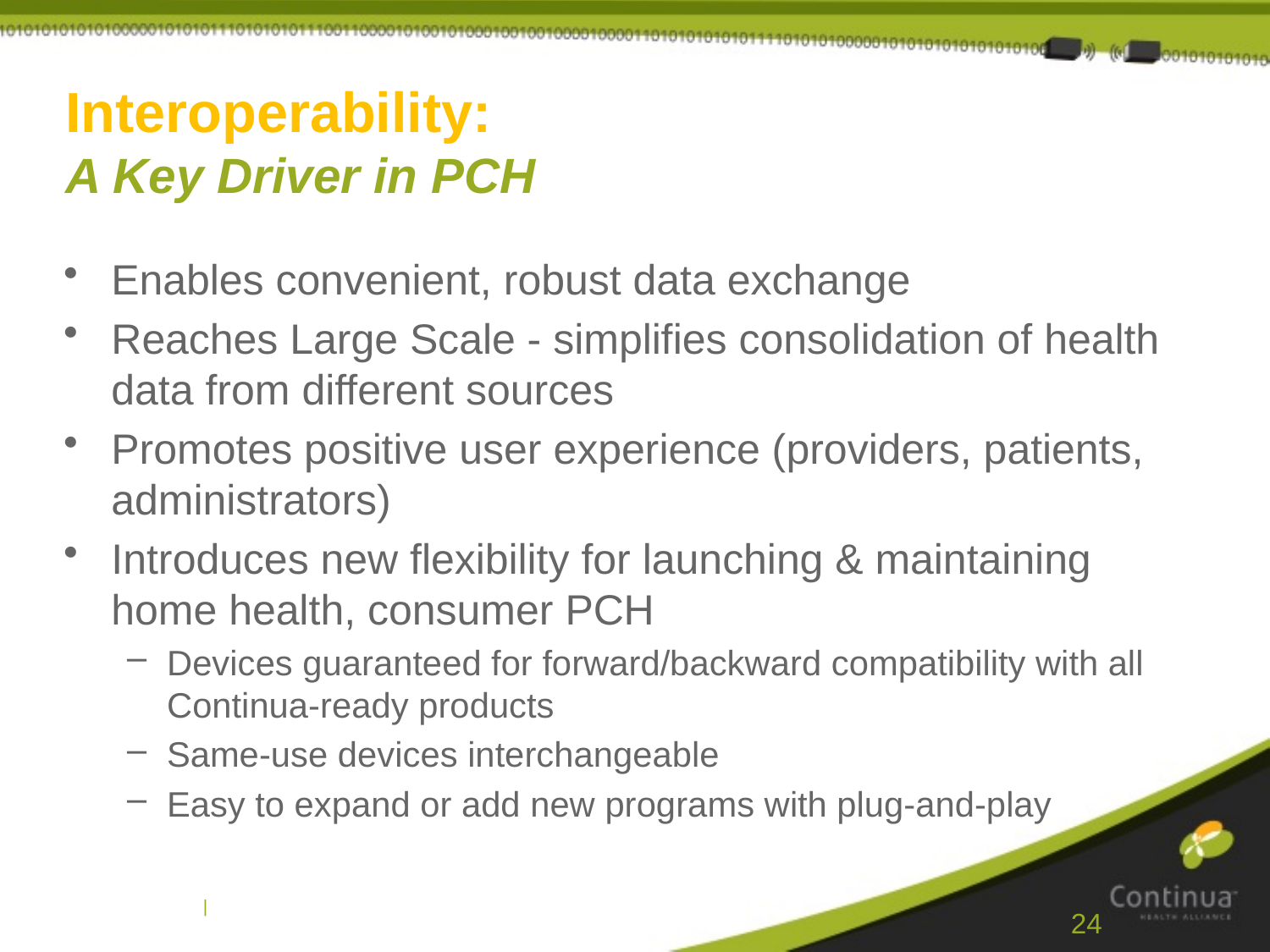

Interoperability:
A Key Driver in PCH
Enables convenient, robust data exchange
Reaches Large Scale - simplifies consolidation of health data from different sources
Promotes positive user experience (providers, patients, administrators)
Introduces new flexibility for launching & maintaining home health, consumer PCH
Devices guaranteed for forward/backward compatibility with all Continua-ready products
Same-use devices interchangeable
Easy to expand or add new programs with plug-and-play